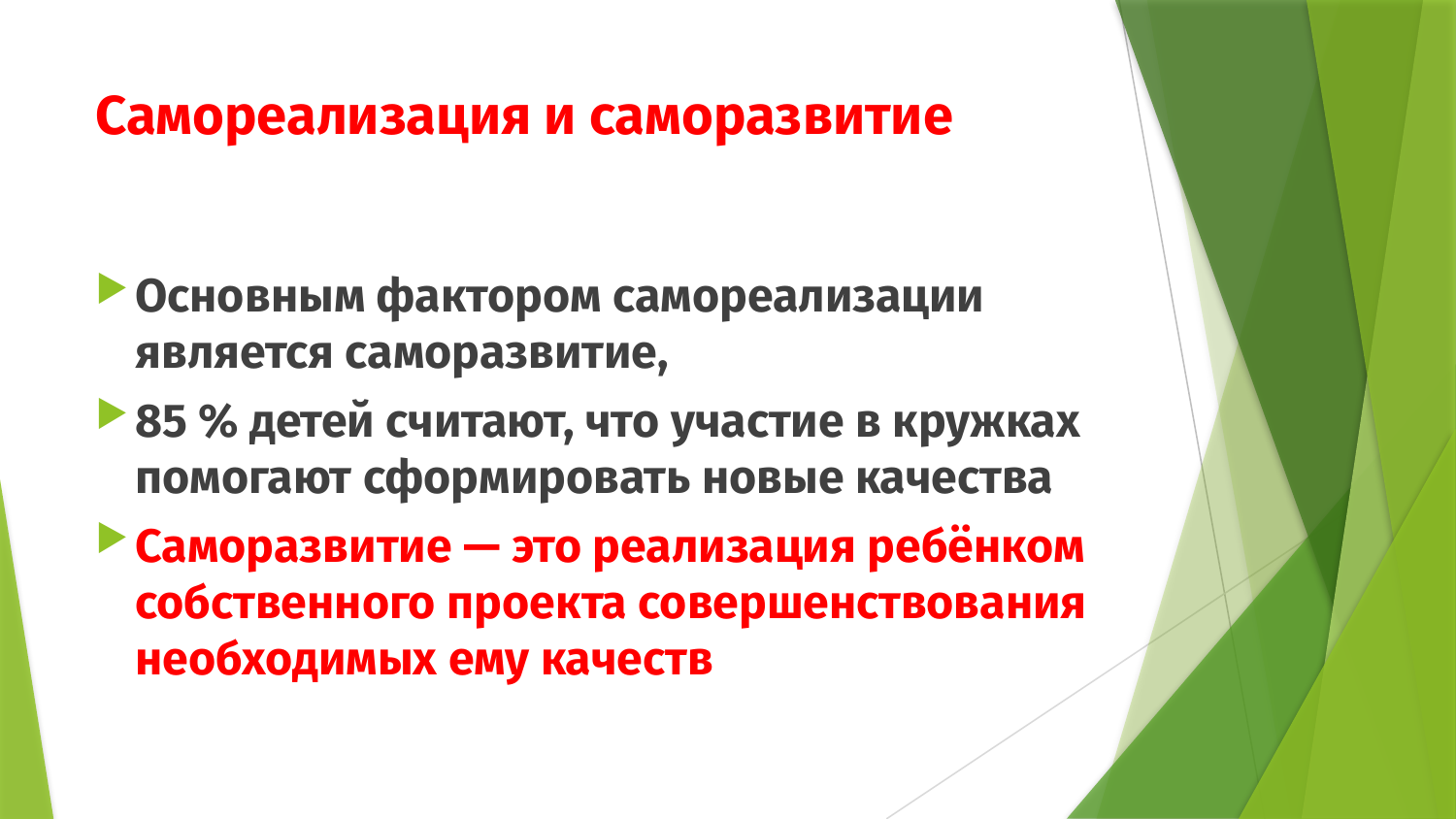

# Самореализация и саморазвитие
Основным фактором самореализации является саморазвитие,
85 % детей считают, что участие в кружках помогают сформировать новые качества
Саморазвитие — это реализация ребёнком собственного проекта совершенствования необходимых ему качеств